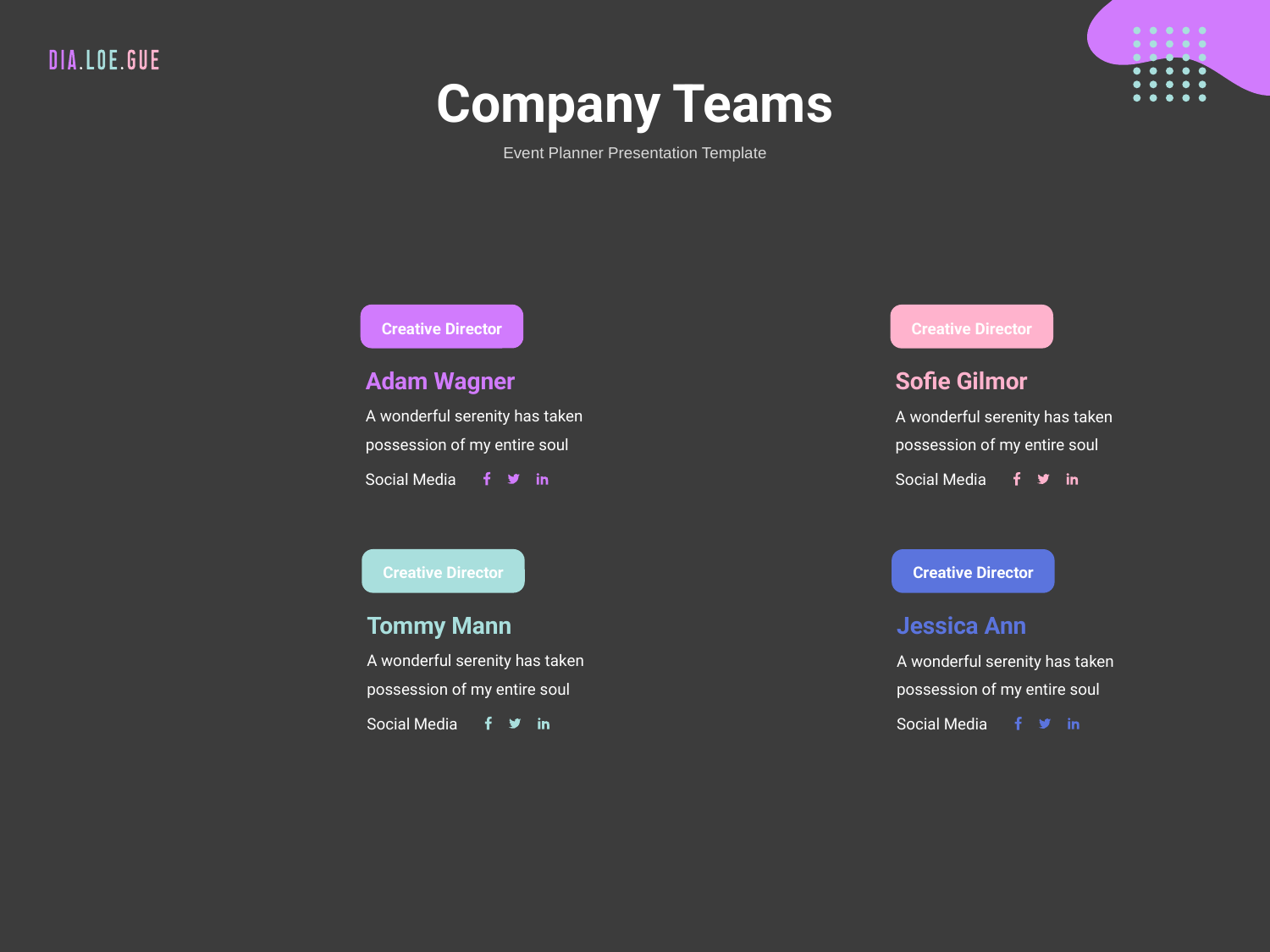

# Company Teams
Event Planner Presentation Template

Creative Director
Creative Director
Adam Wagner
Sofie Gilmor
A wonderful serenity has taken possession of my entire soul
A wonderful serenity has taken possession of my entire soul
Social Media
Social Media

Creative Director
Creative Director
Tommy Mann
Jessica Ann
A wonderful serenity has taken possession of my entire soul
A wonderful serenity has taken possession of my entire soul
Social Media
Social Media